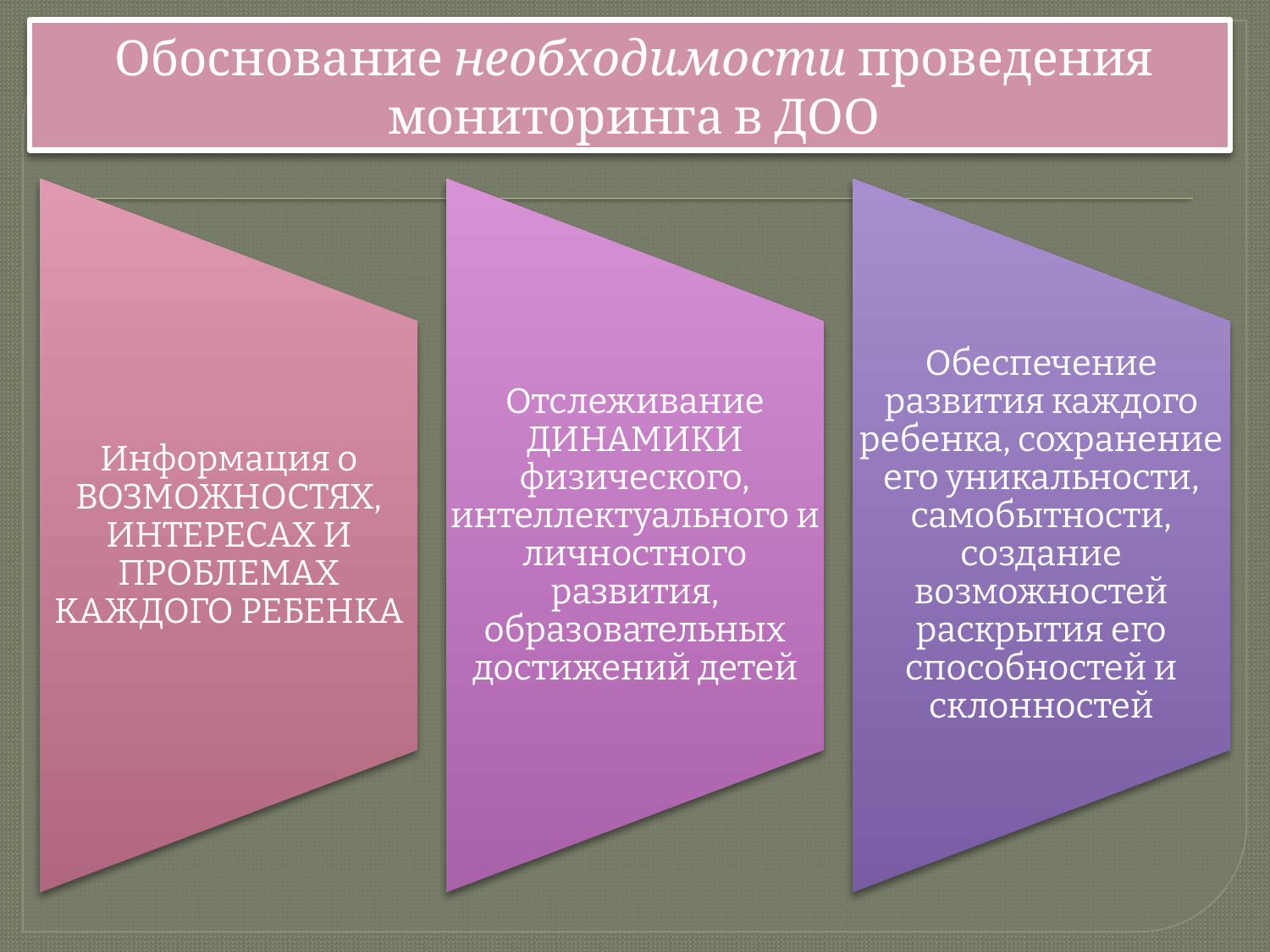

# Обоснование необходимости проведения мониторинга в ДОО
Информация о ВОЗМОЖНОСТЯХ, ИНТЕРЕСАХ И ПРОБЛЕМАХ КАЖДОГО РЕБЕНКА
Отслеживание ДИНАМИКИ физического, интеллектуального и личностного развития, образовательных достижений детей
Обеспечение развития каждого ребенка, сохранение его уникальности, самобытности, создание возможностей раскрытия его способностей и склонностей